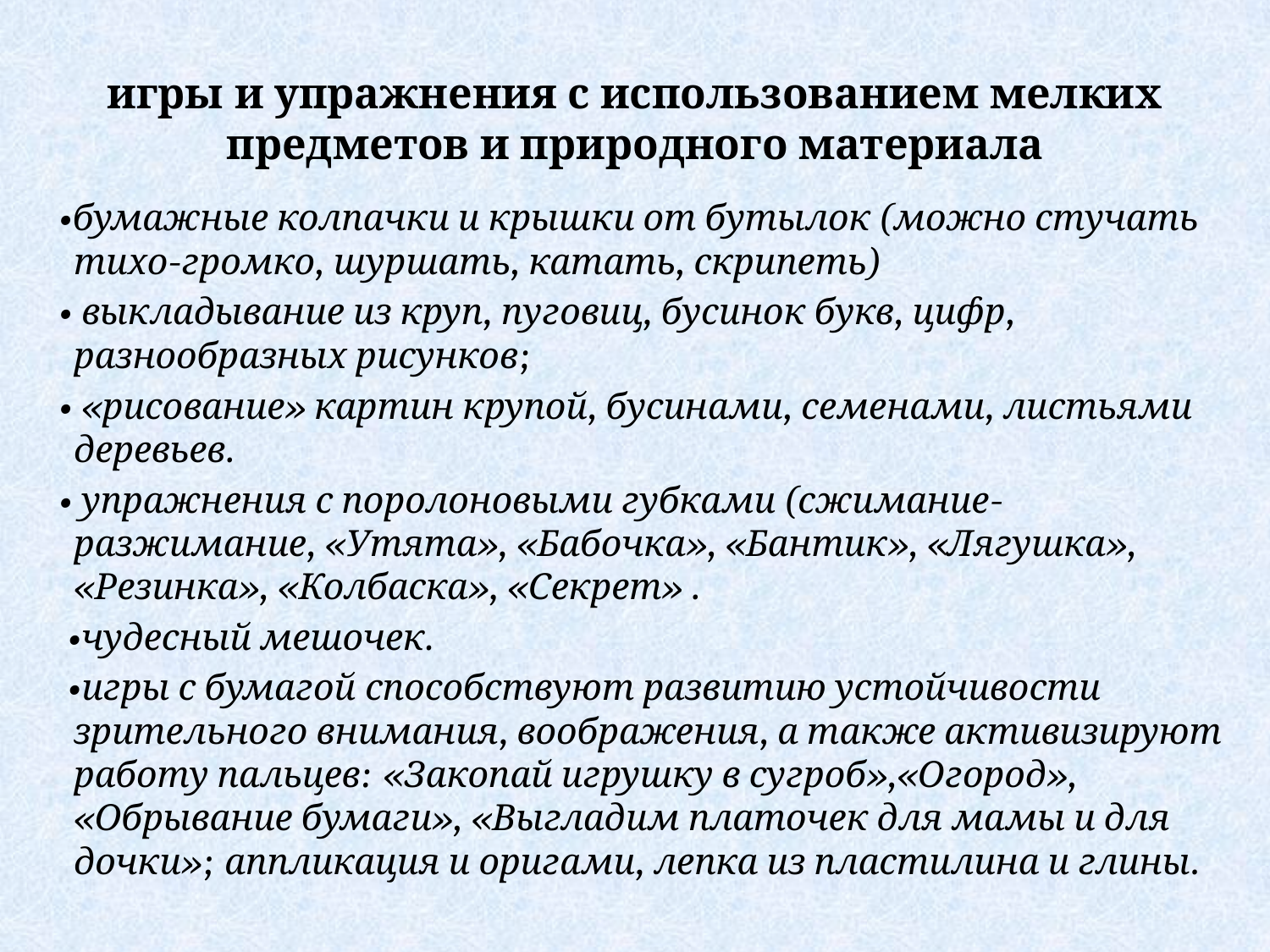

# игры и упражнения с использованием мелких предметов и природного материала
   •бумажные колпачки и крышки от бутылок (можно стучать тихо-громко, шуршать, катать, скрипеть)
   • выкладывание из круп, пуговиц, бусинок букв, цифр, разнообразных рисунков;
   • «рисование» картин крупой, бусинами, семенами, листьями деревьев.
   • упражнения с поролоновыми губками (сжимание- разжимание, «Утята», «Бабочка», «Бантик», «Лягушка», «Резинка», «Колбаска», «Секрет» .
    •чудесный мешочек.
    •игры с бумагой способствуют развитию устойчивости зрительного внимания, воображения, а также активизируют работу пальцев: «Закопай игрушку в сугроб»,«Огород», «Обрывание бумаги», «Выгладим платочек для мамы и для дочки»; аппликация и оригами, лепка из пластилина и глины.